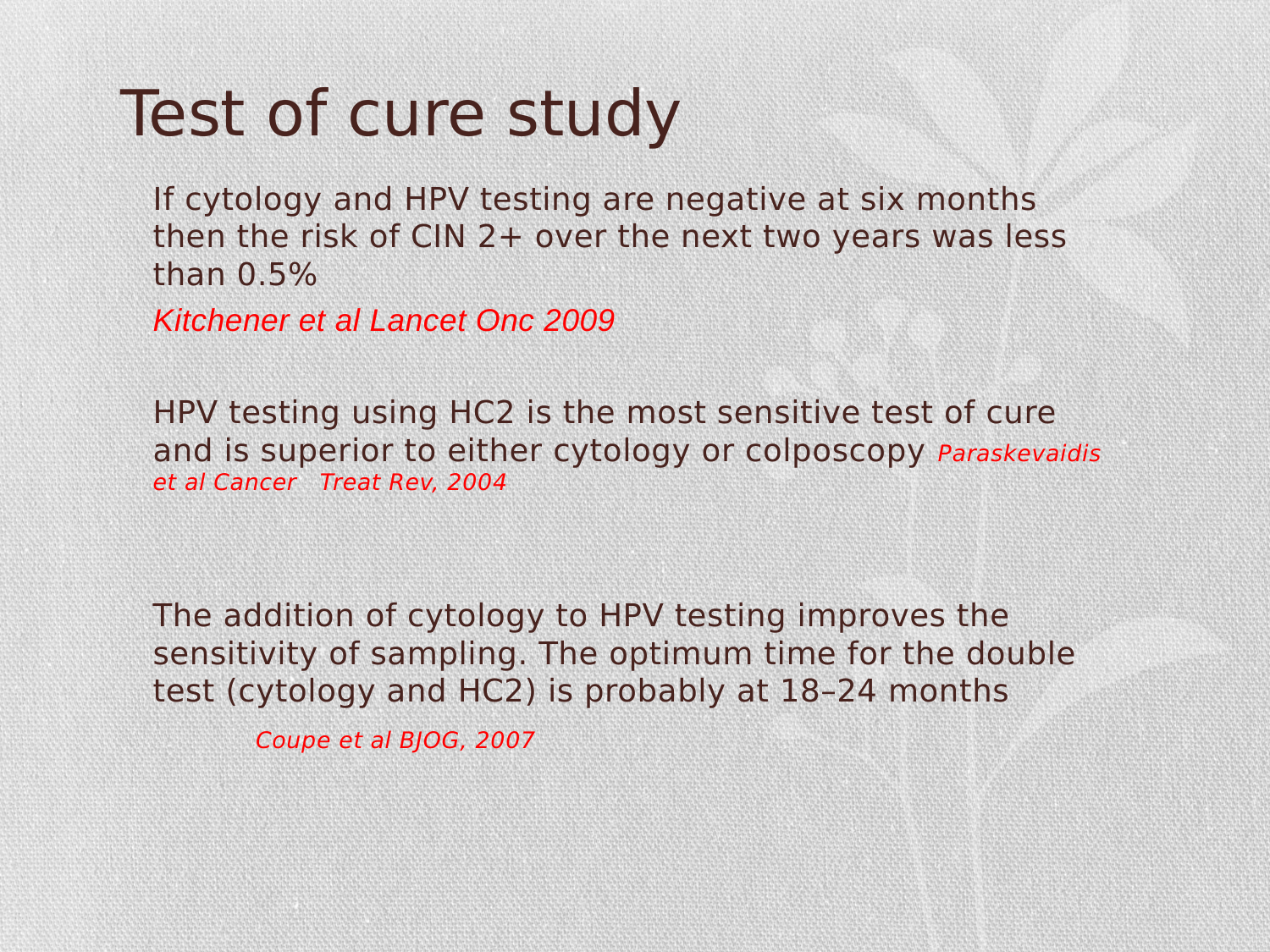

# Test of cure study
If cytology and HPV testing are negative at six months then the risk of CIN 2+ over the next two years was less than 0.5%
Kitchener et al Lancet Onc 2009

HPV testing using HC2 is the most sensitive test of cure and is superior to either cytology or colposcopy Paraskevaidis et al Cancer   Treat Rev, 2004

The addition of cytology to HPV testing improves the sensitivity of sampling. The optimum time for the double test (cytology and HC2) is probably at 18–24 months
			Coupe et al BJOG, 2007